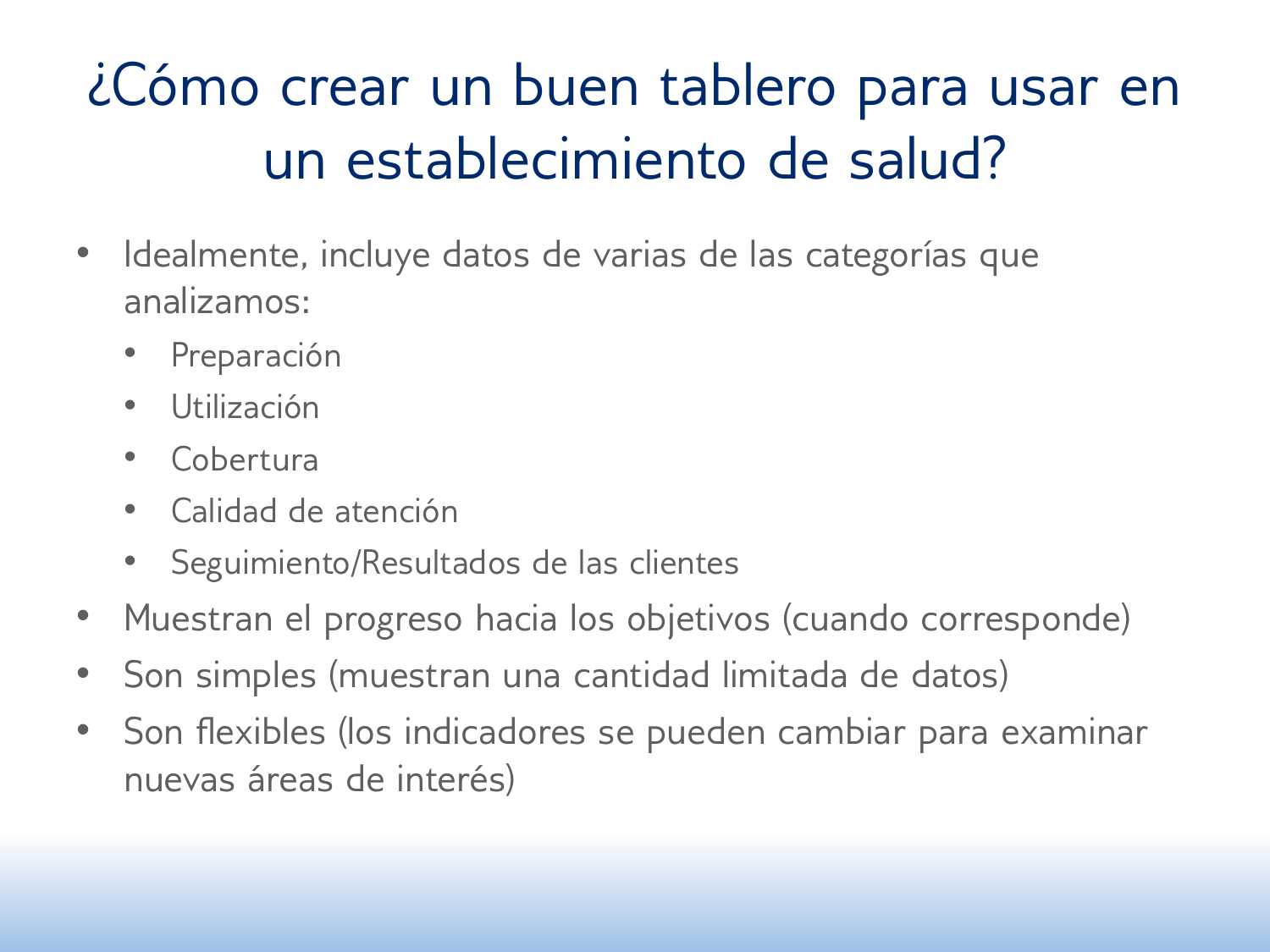

# ¿Cómo crear un buen tablero para usar en un establecimiento de salud?
Idealmente, incluye datos de varias de las categorías que analizamos:
Preparación
Utilización
Cobertura
Calidad de atención
Seguimiento/Resultados de las clientes
Muestran el progreso hacia los objetivos (cuando corresponde)
Son simples (muestran una cantidad limitada de datos)
Son flexibles (los indicadores se pueden cambiar para examinar nuevas áreas de interés)